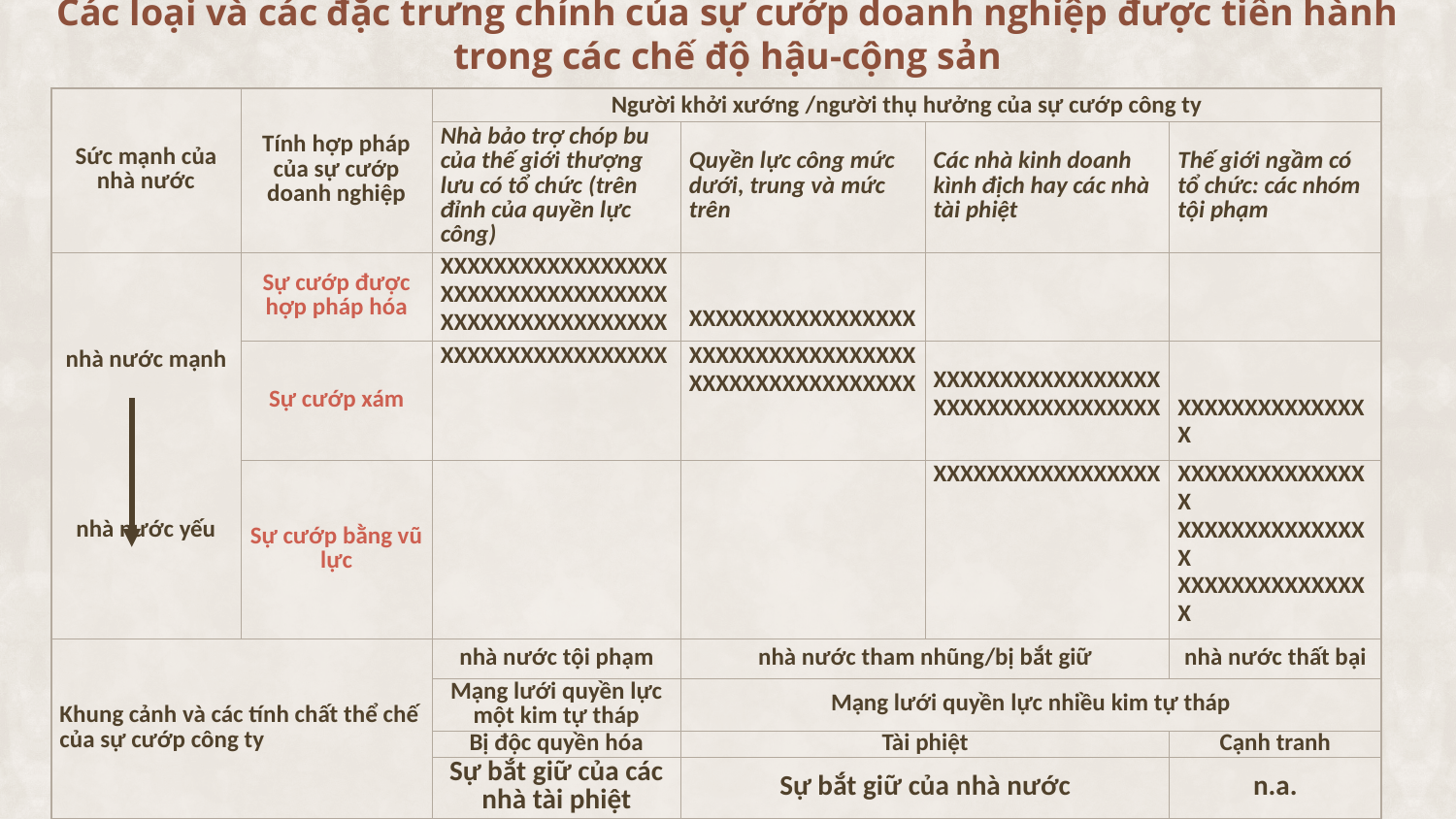

Các loại và các đặc trưng chính của sự cướp doanh nghiệp được tiến hành trong các chế độ hậu-cộng sản
| Sức mạnh của nhà nước | Tính hợp pháp của sự cướp doanh nghiệp | Người khởi xướng /người thụ hưởng của sự cướp công ty |  |  |  |
| --- | --- | --- | --- | --- | --- |
|  |  | Nhà bảo trợ chóp bu của thế giới thượng lưu có tổ chức (trên đỉnh của quyền lực công) | Quyền lực công mức dưới, trung và mức trên | Các nhà kinh doanh kình địch hay các nhà tài phiệt | Thế giới ngầm có tổ chức: các nhóm tội phạm |
| nhà nước mạnh nhà nước yếu | Sự cướp được hợp pháp hóa | XXXXXXXXXXXXXXXXXXXXXXXXXXXXXXXXXXXXXXXXXXXXXXXXXXX | XXXXXXXXXXXXXXXXX |  |  |
|  | Sự cướp xám | XXXXXXXXXXXXXXXXX | XXXXXXXXXXXXXXXXX XXXXXXXXXXXXXXXXX | XXXXXXXXXXXXXXXXX XXXXXXXXXXXXXXXXX | XXXXXXXXXXXXXXX |
|  | Sự cướp bằng vũ lực |  |  | XXXXXXXXXXXXXXXXX | XXXXXXXXXXXXXXX XXXXXXXXXXXXXXX XXXXXXXXXXXXXXX |
| Khung cảnh và các tính chất thể chế của sự cướp công ty |  | nhà nước tội phạm | nhà nước tham nhũng/bị bắt giữ |  | nhà nước thất bại |
|  |  | Mạng lưới quyền lực một kim tự tháp | Mạng lưới quyền lực nhiều kim tự tháp |  |  |
|  |  | Bị độc quyền hóa | Tài phiệt |  | Cạnh tranh |
|  |  | Sự bắt giữ của các nhà tài phiệt | Sự bắt giữ của nhà nước |  | n.a. |